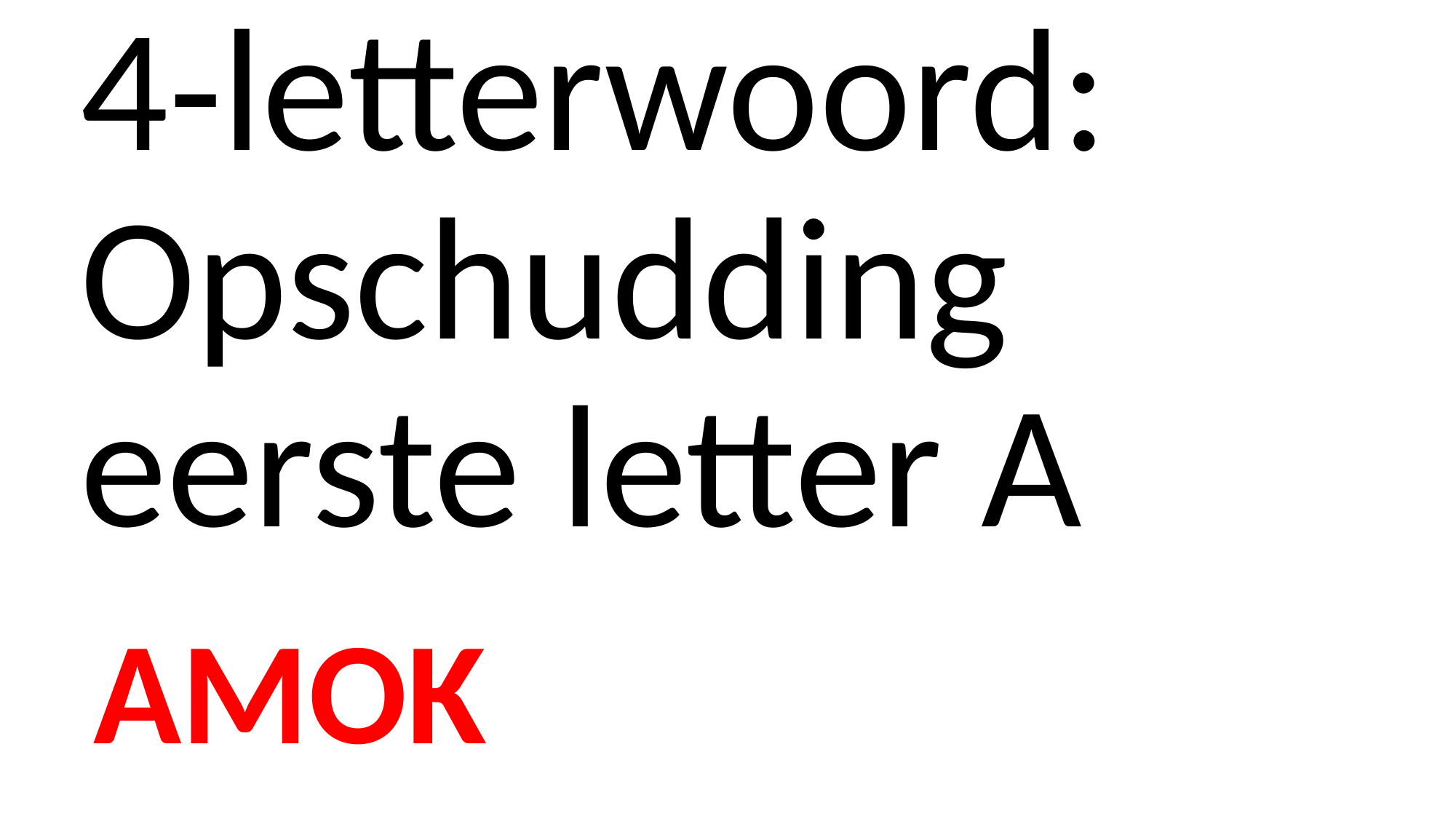

# 4-letterwoord: Opschudding eerste letter A
AMOK